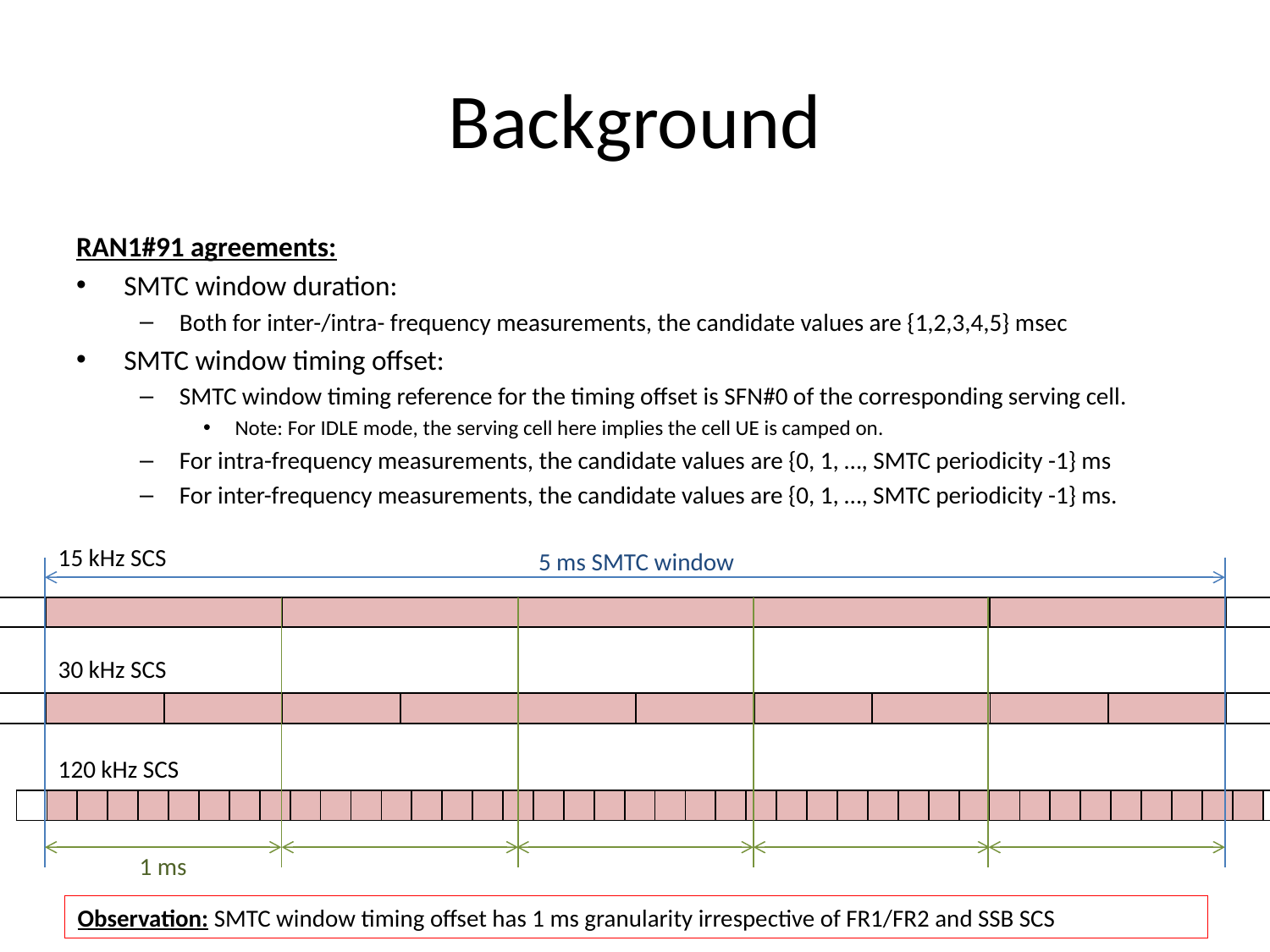

# Background
RAN1#91 agreements:
SMTC window duration:
Both for inter-/intra- frequency measurements, the candidate values are {1,2,3,4,5} msec
SMTC window timing offset:
SMTC window timing reference for the timing offset is SFN#0 of the corresponding serving cell.
Note: For IDLE mode, the serving cell here implies the cell UE is camped on.
For intra-frequency measurements, the candidate values are {0, 1, …, SMTC periodicity -1} ms
For inter-frequency measurements, the candidate values are {0, 1, …, SMTC periodicity -1} ms.

15 kHz SCS
5 ms SMTC window
|  |  |  |  |  |  |  |
| --- | --- | --- | --- | --- | --- | --- |
30 kHz SCS
|  |  |  |  |  |  |  |  |  |  |  |  |
| --- | --- | --- | --- | --- | --- | --- | --- | --- | --- | --- | --- |
120 kHz SCS
|  |  |  |  |  |  |  |  |  |  |  |  |  |  |  |  |  |  |  |  |  |  |  |  |  |  |  |  |  |  |  |  |  |  |  |  |  |  |  |  |  |  |
| --- | --- | --- | --- | --- | --- | --- | --- | --- | --- | --- | --- | --- | --- | --- | --- | --- | --- | --- | --- | --- | --- | --- | --- | --- | --- | --- | --- | --- | --- | --- | --- | --- | --- | --- | --- | --- | --- | --- | --- | --- | --- |
1 ms
Observation: SMTC window timing offset has 1 ms granularity irrespective of FR1/FR2 and SSB SCS